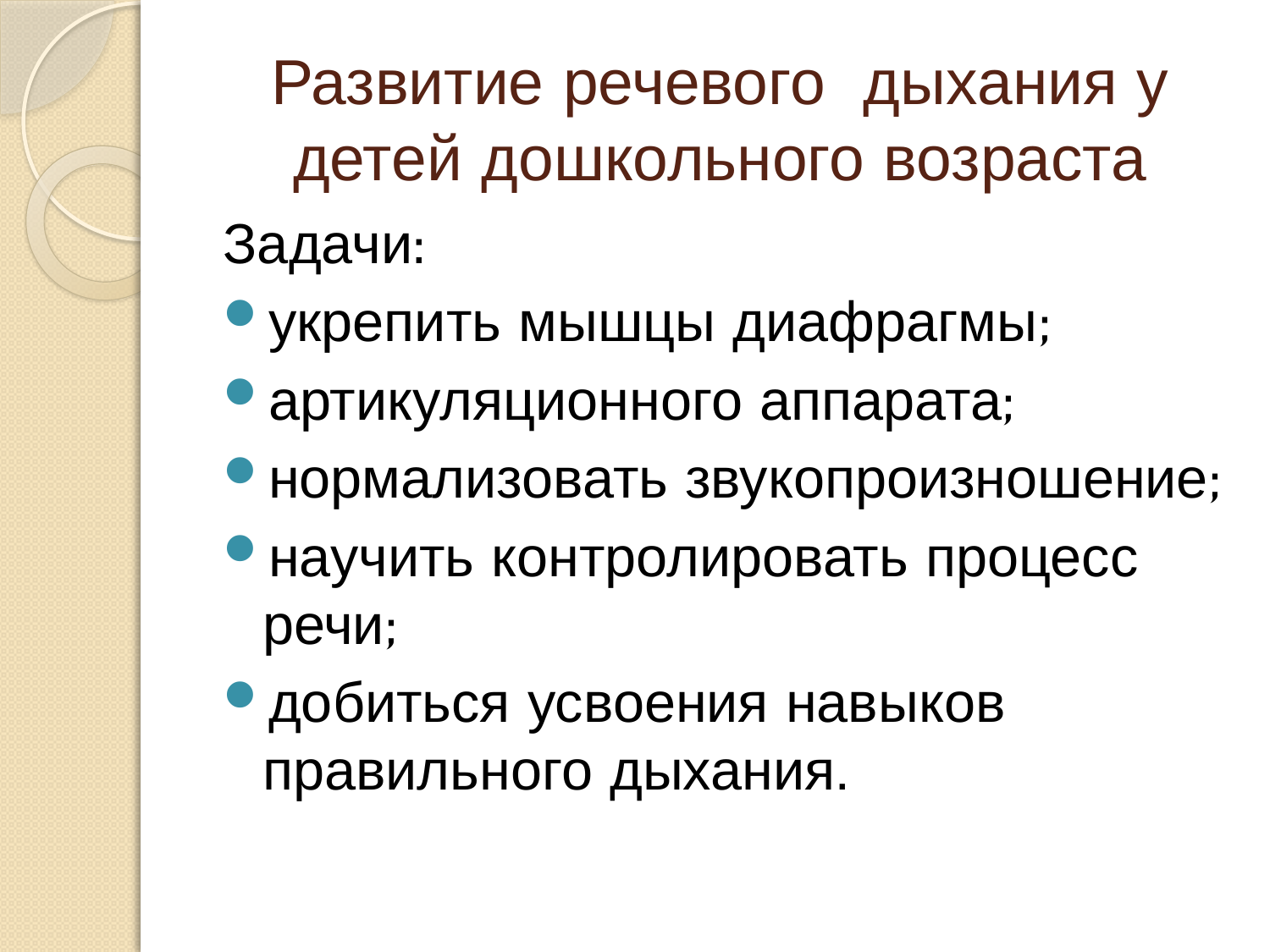

# Развитие речевого  дыхания у детей дошкольного возраста
Задачи:
укрепить мышцы диафрагмы;
артикуляционного аппарата;
нормализовать звукопроизношение;
научить контролировать процесс речи;
добиться усвоения навыков правильного дыхания.